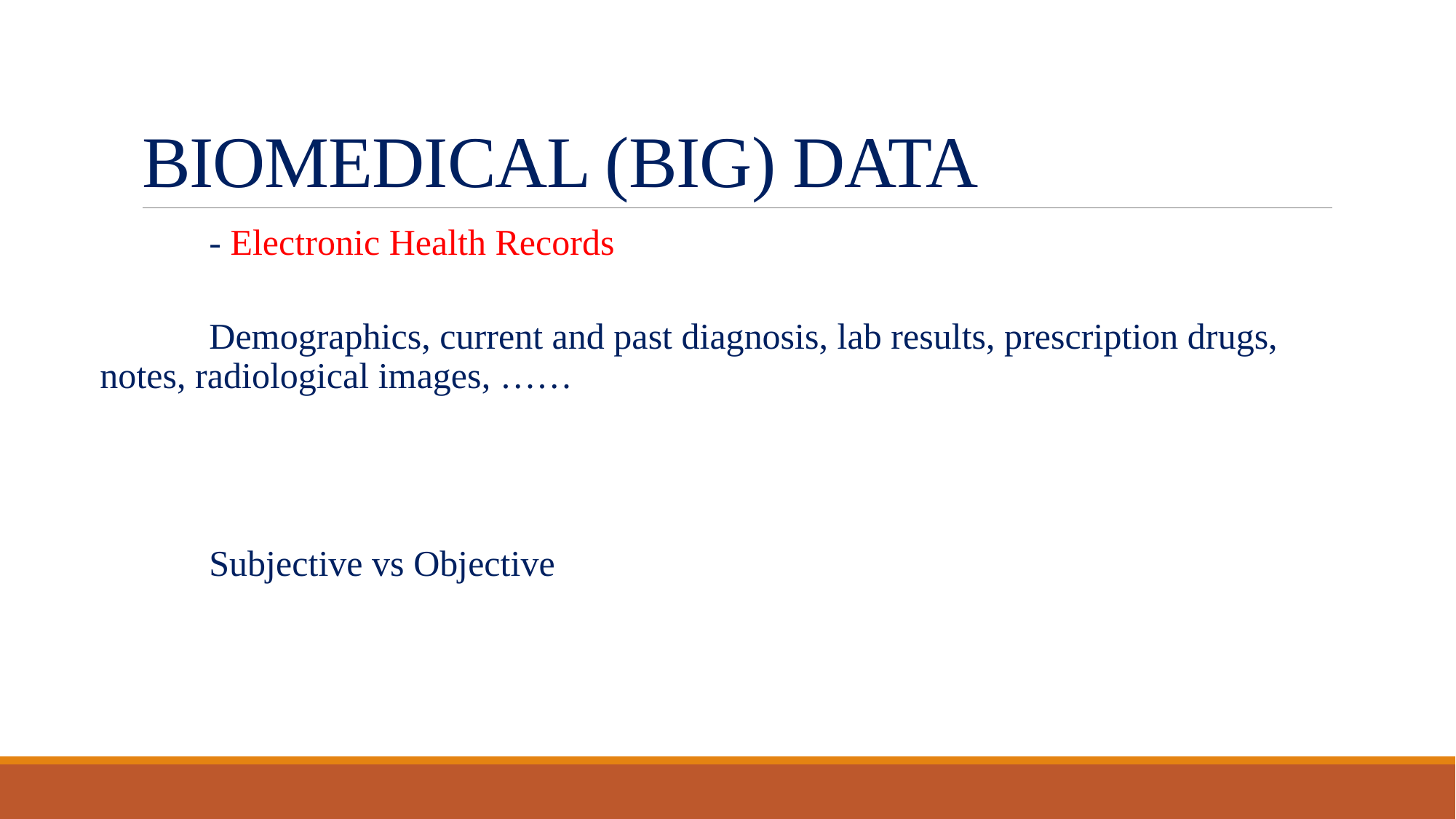

# BIOMEDICAL (BIG) DATA
	- Electronic Health Records
	Demographics, current and past diagnosis, lab results, prescription drugs, notes, radiological images, ……

	Subjective vs Objective